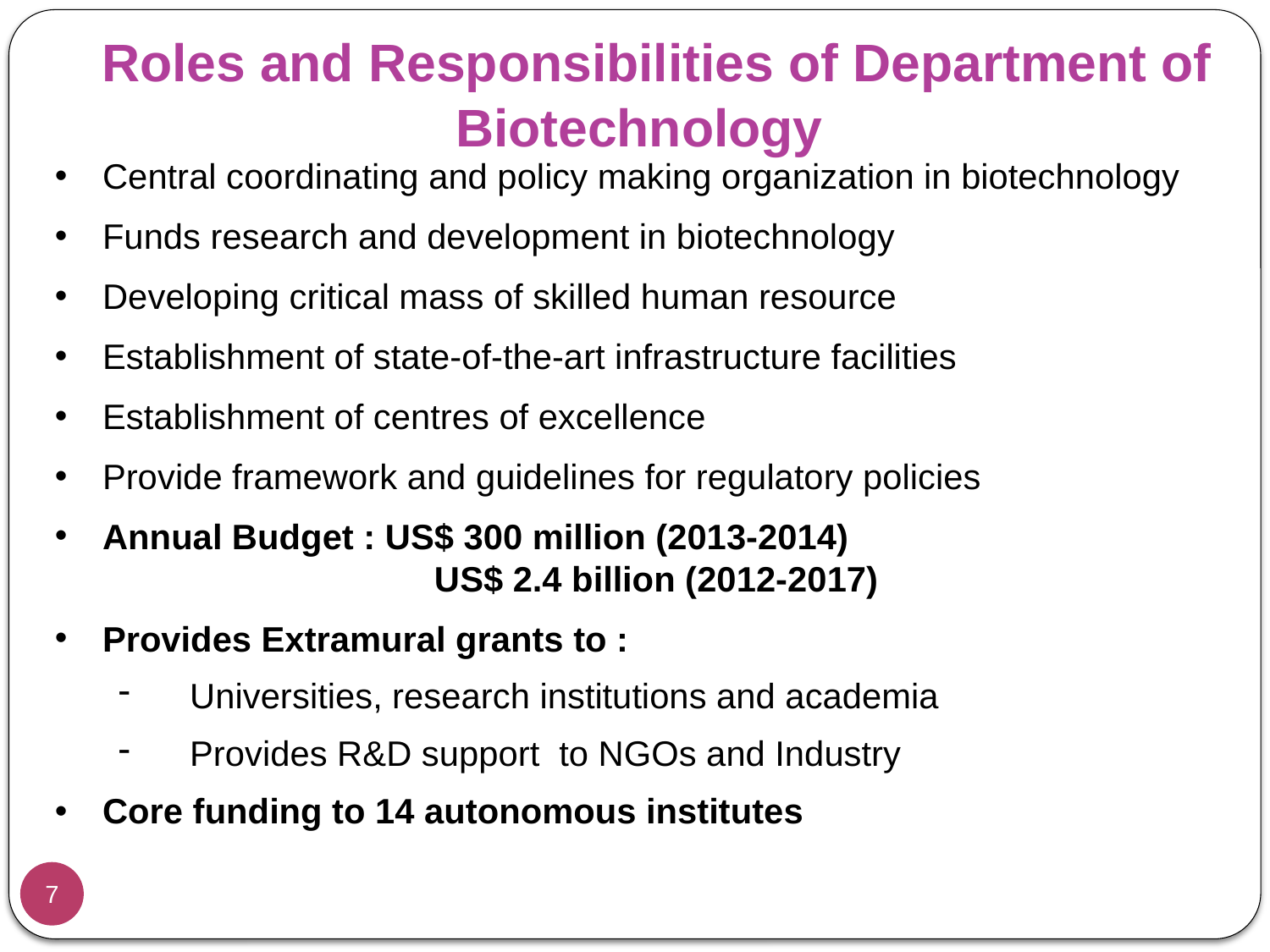

# Roles and Responsibilities of Department of Biotechnology
Central coordinating and policy making organization in biotechnology
Funds research and development in biotechnology
Developing critical mass of skilled human resource
Establishment of state-of-the-art infrastructure facilities
Establishment of centres of excellence
Provide framework and guidelines for regulatory policies
Annual Budget : US$ 300 million (2013-2014)
		        US$ 2.4 billion (2012-2017)
Provides Extramural grants to :
Universities, research institutions and academia
Provides R&D support  to NGOs and Industry
Core funding to 14 autonomous institutes
7